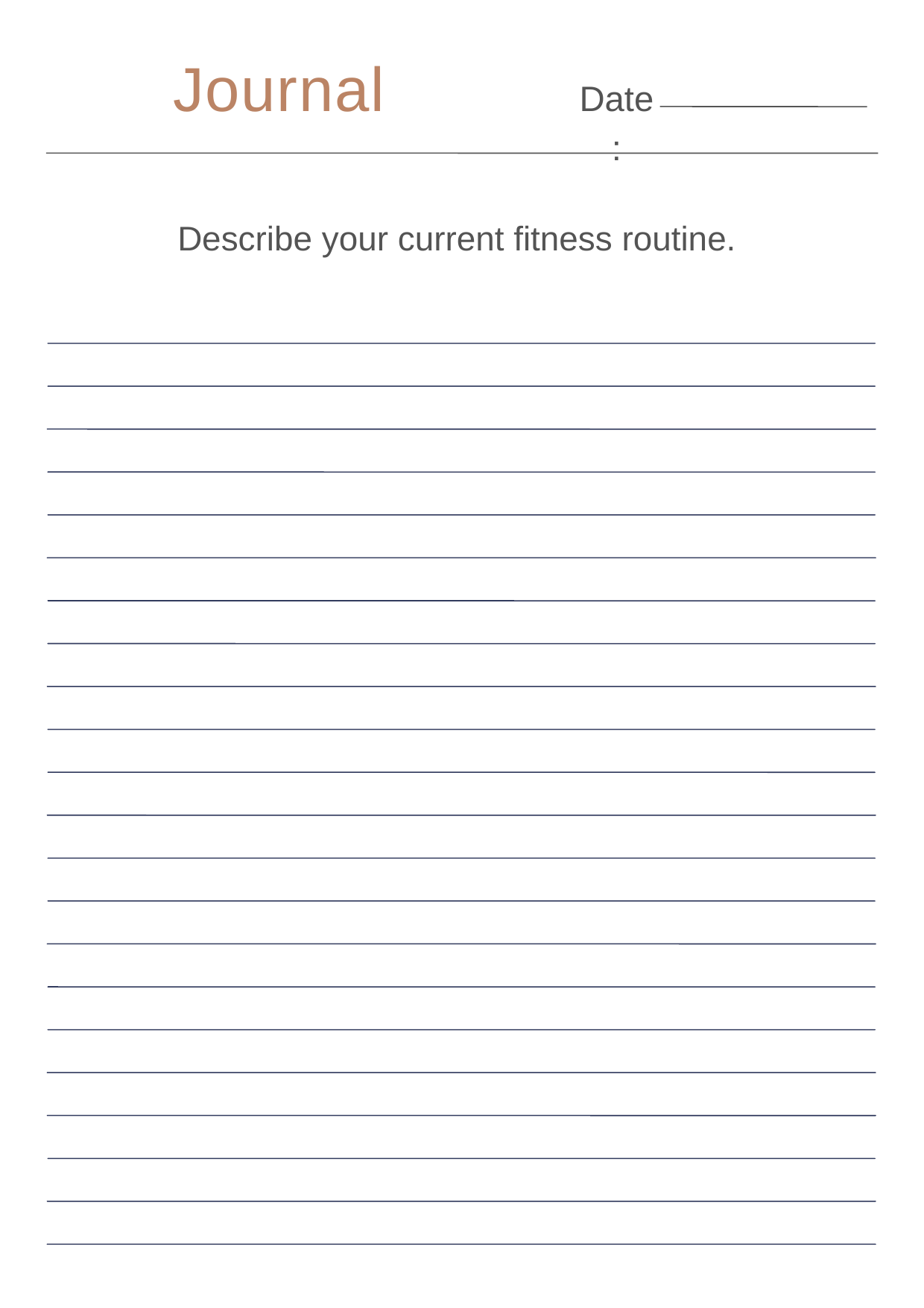

Journal
Date:

Describe your current fitness routine.